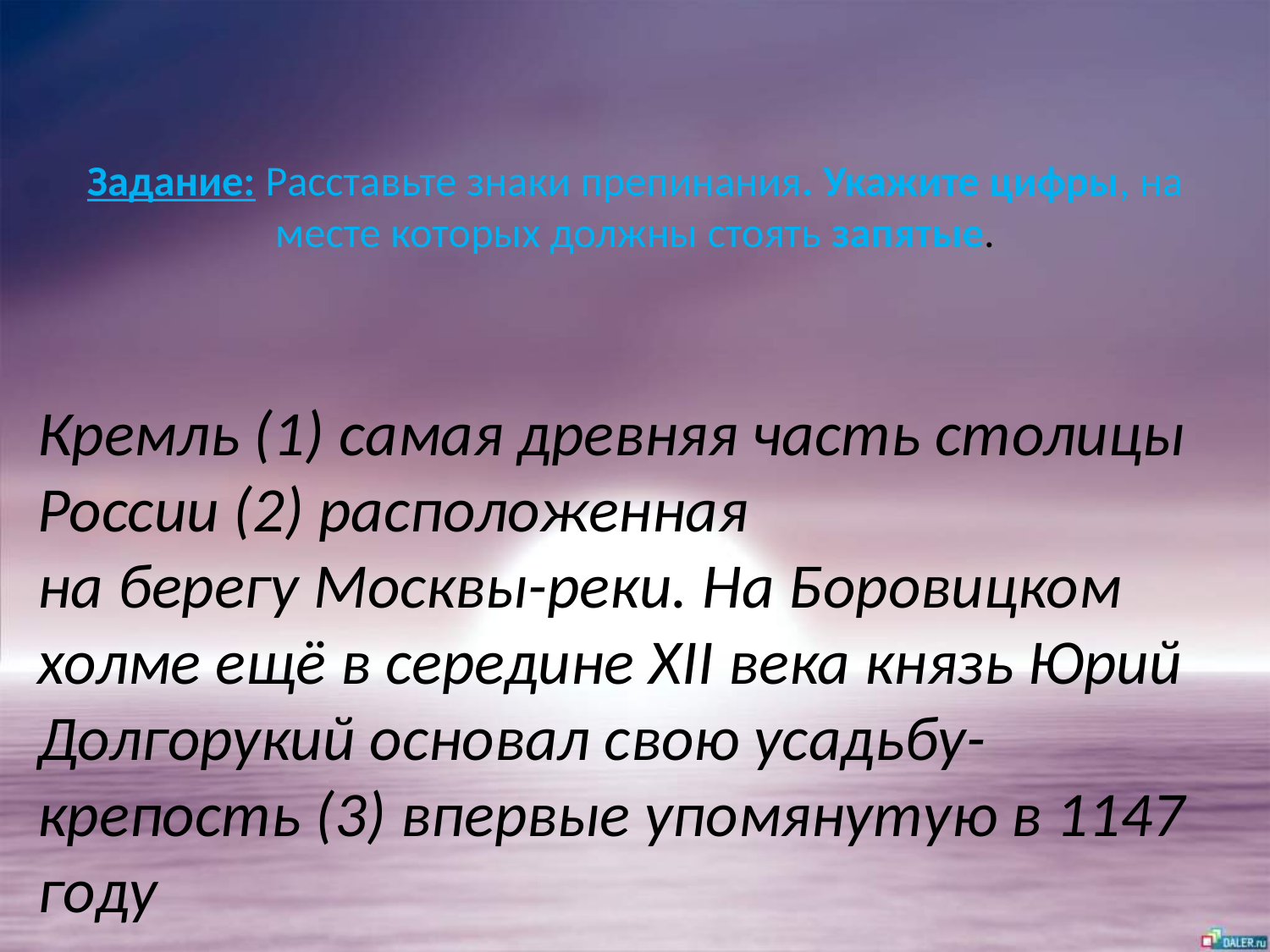

# Задание: Расставьте знаки препинания. Укажите цифры, на месте которых должны стоять запятые.
Кремль (1) самая древняя часть столицы России (2) расположенная
на берегу Москвы-реки. На Боровицком холме ещё в середине XII века князь Юрий Долгорукий основал свою усадьбу-крепость (3) впервые упомянутую в 1147 году